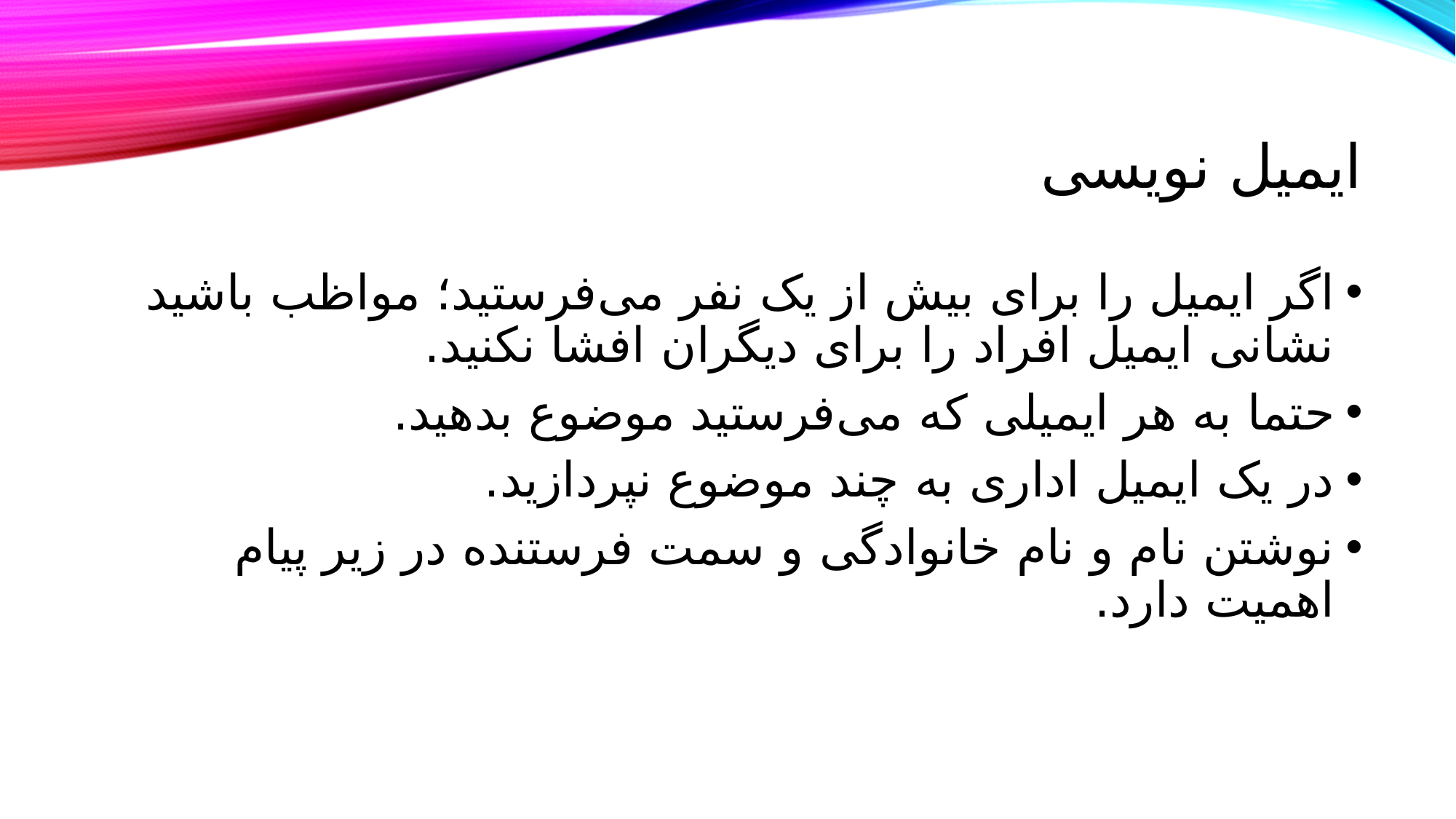

# ایمیل نویسی
اگر ایمیل را برای بیش از یک نفر می‌فرستید؛ مواظب باشید نشانی ایمیل افراد را برای دیگران افشا نکنید.
حتما به هر ایمیلی که می‌فرستید موضوع بدهید.
در یک ایمیل اداری به چند موضوع نپردازید.
نوشتن نام و نام خانوادگی و سمت فرستنده در زیر پیام اهمیت دارد.